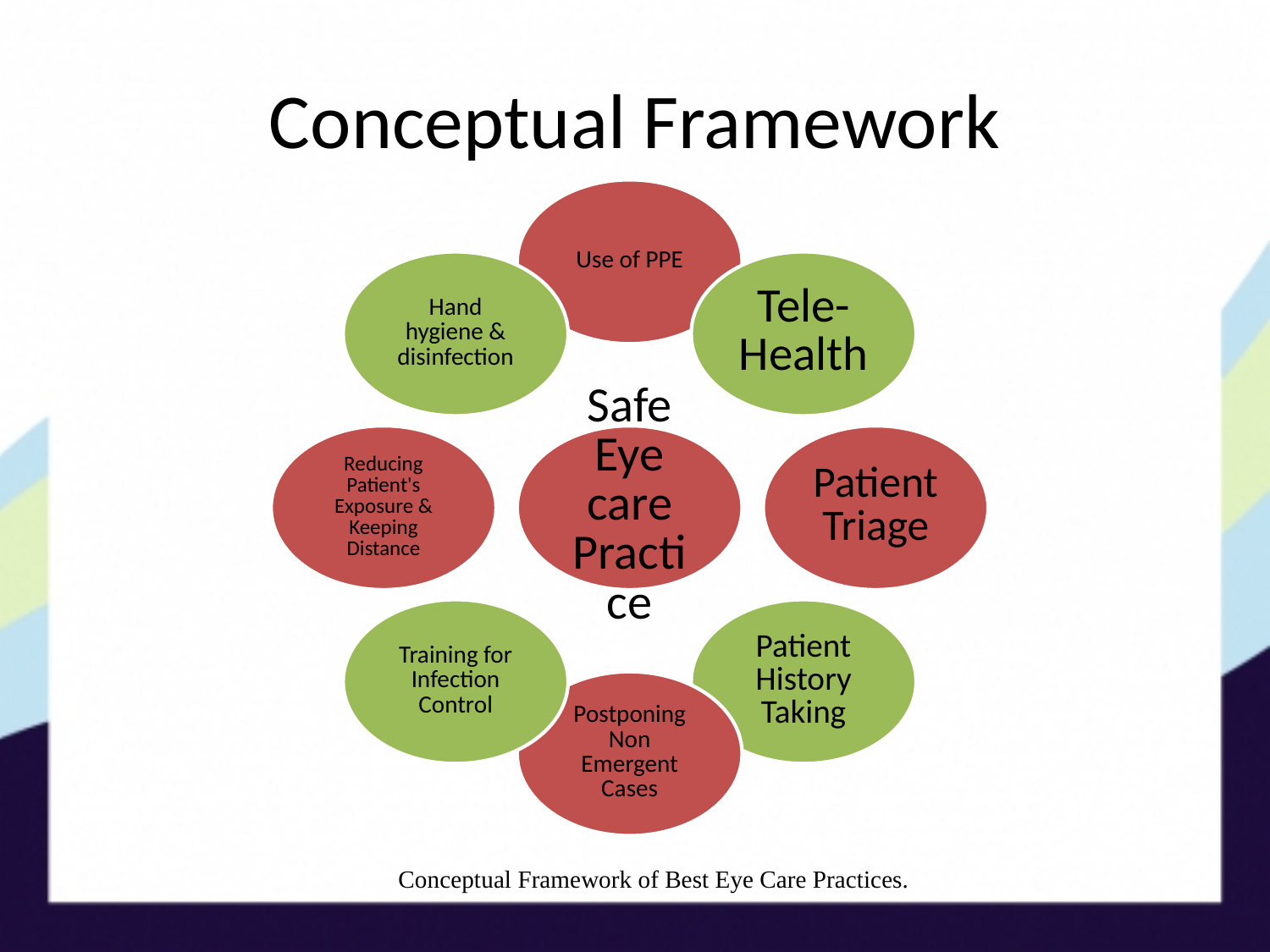

# Conceptual Framework
Safe Eye care Practice
Use of PPE
Tele-Health
Postponing Non Emergent Cases
Hand hygiene & disinfection
Training for Infection Control
Reducing Patient's Exposure & Keeping Distance
Patient Triage
Patient History Taking
Conceptual Framework of Best Eye Care Practices.